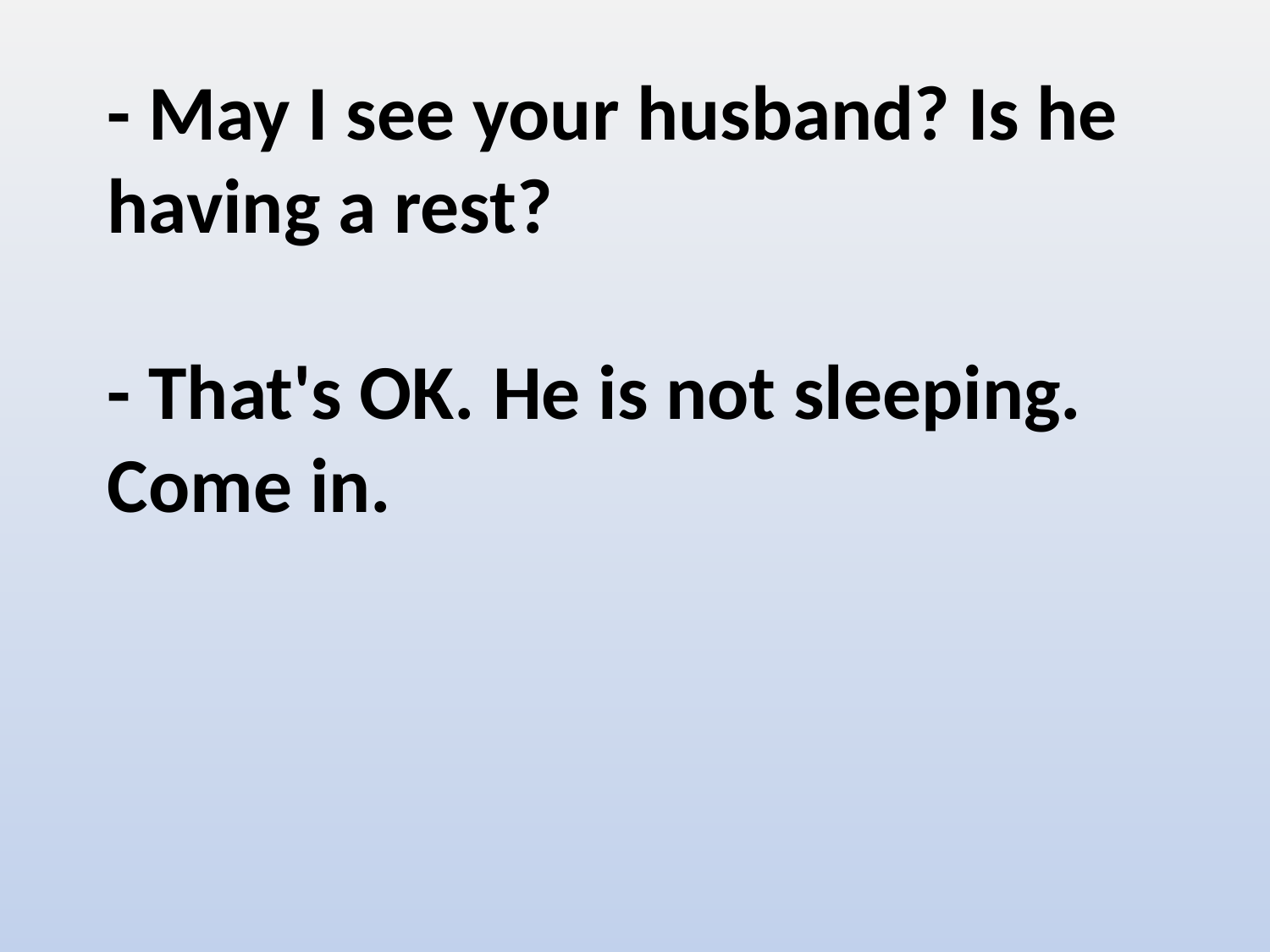

- May I see your husband? Is he having a rest?

- That's OK. He is not sleeping. Come in.